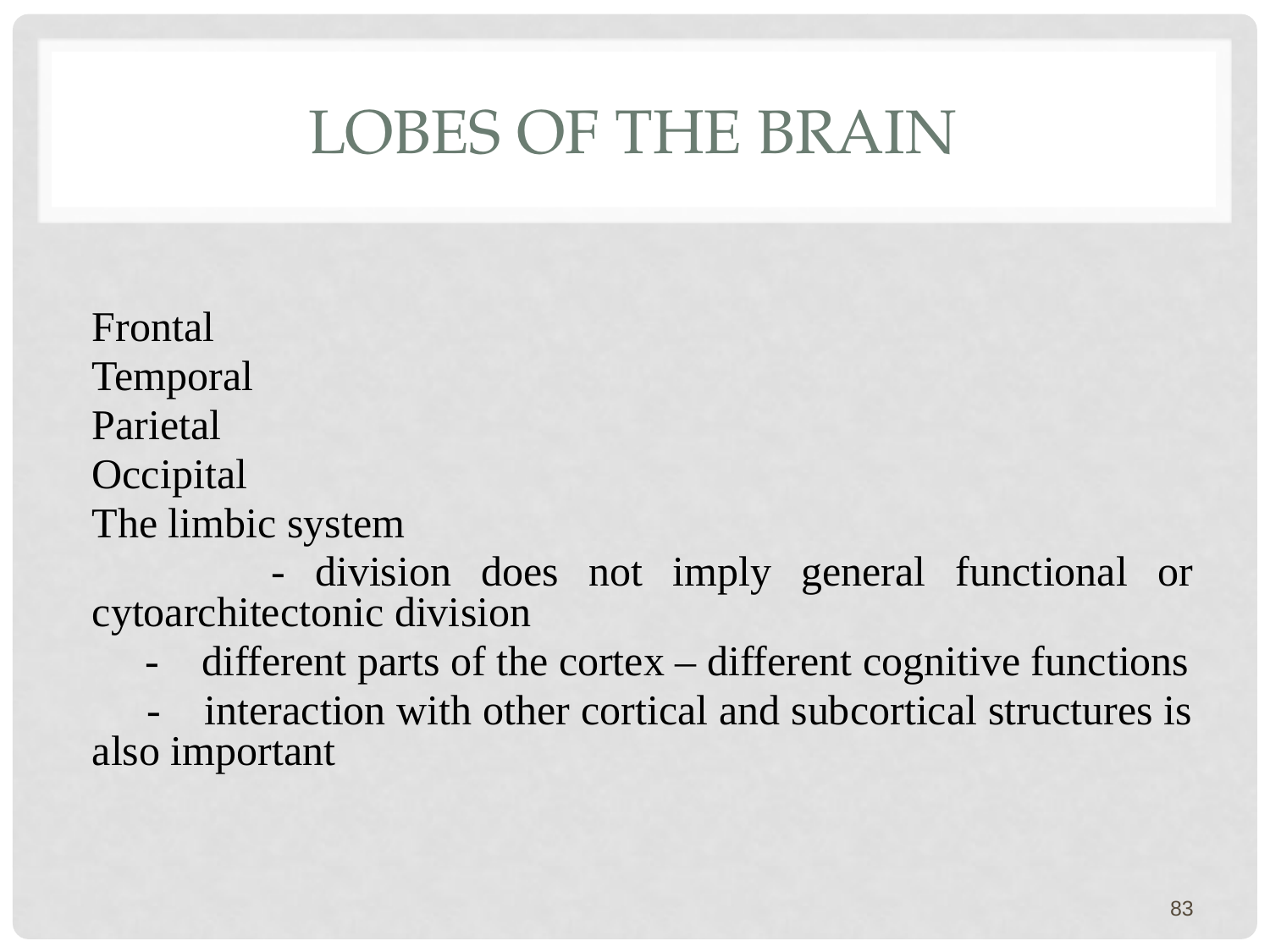

# Lobes of the Brain

Frontal
Temporal
Parietal
Occipital
The limbic system
      - division does not imply general functional or cytoarchitectonic division
     -    different parts of the cortex – different cognitive functions
     -    interaction with other cortical and subcortical structures is also important
83